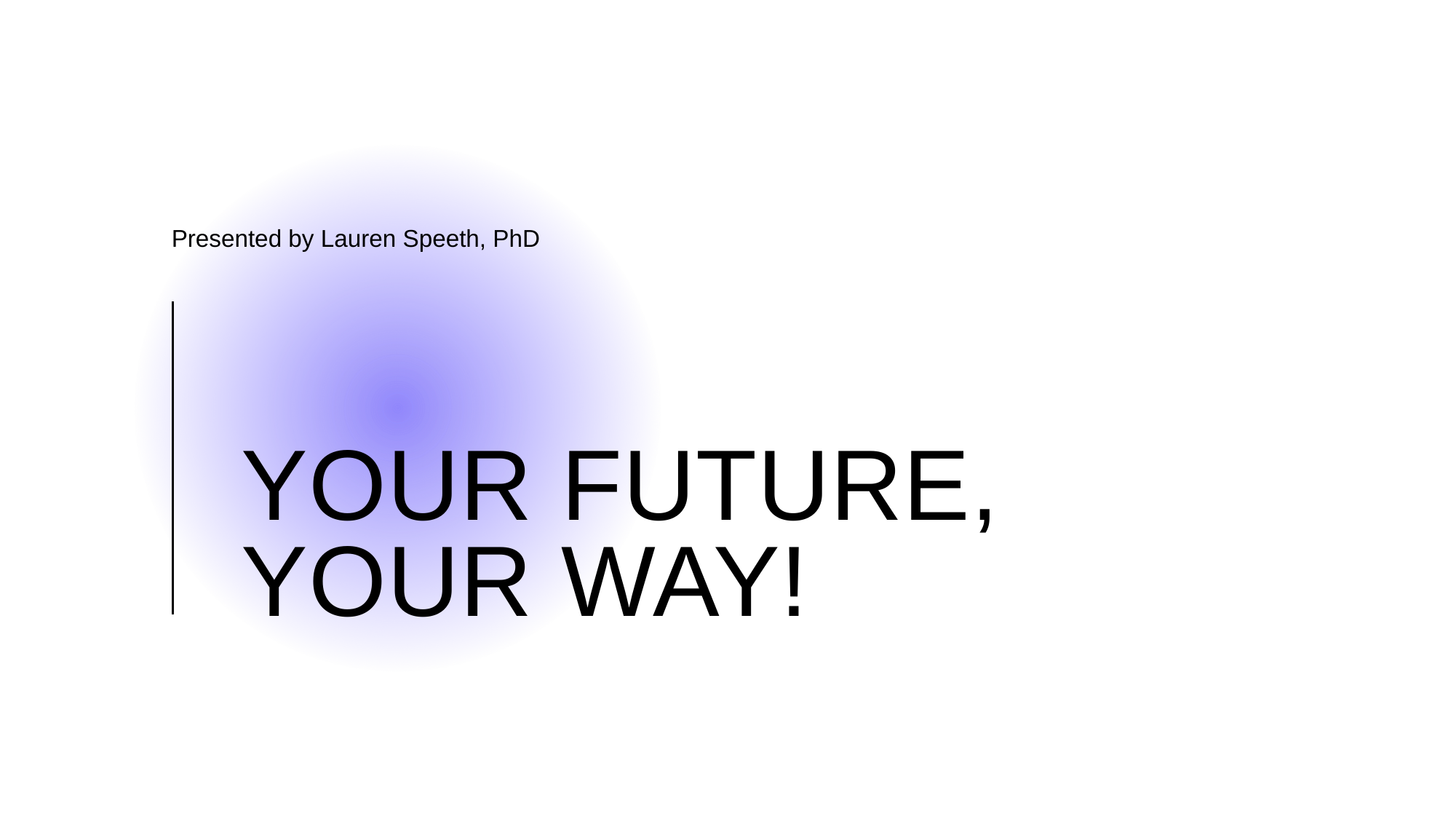

Presented by Lauren Speeth, PhD
# Your Future, Your Way!